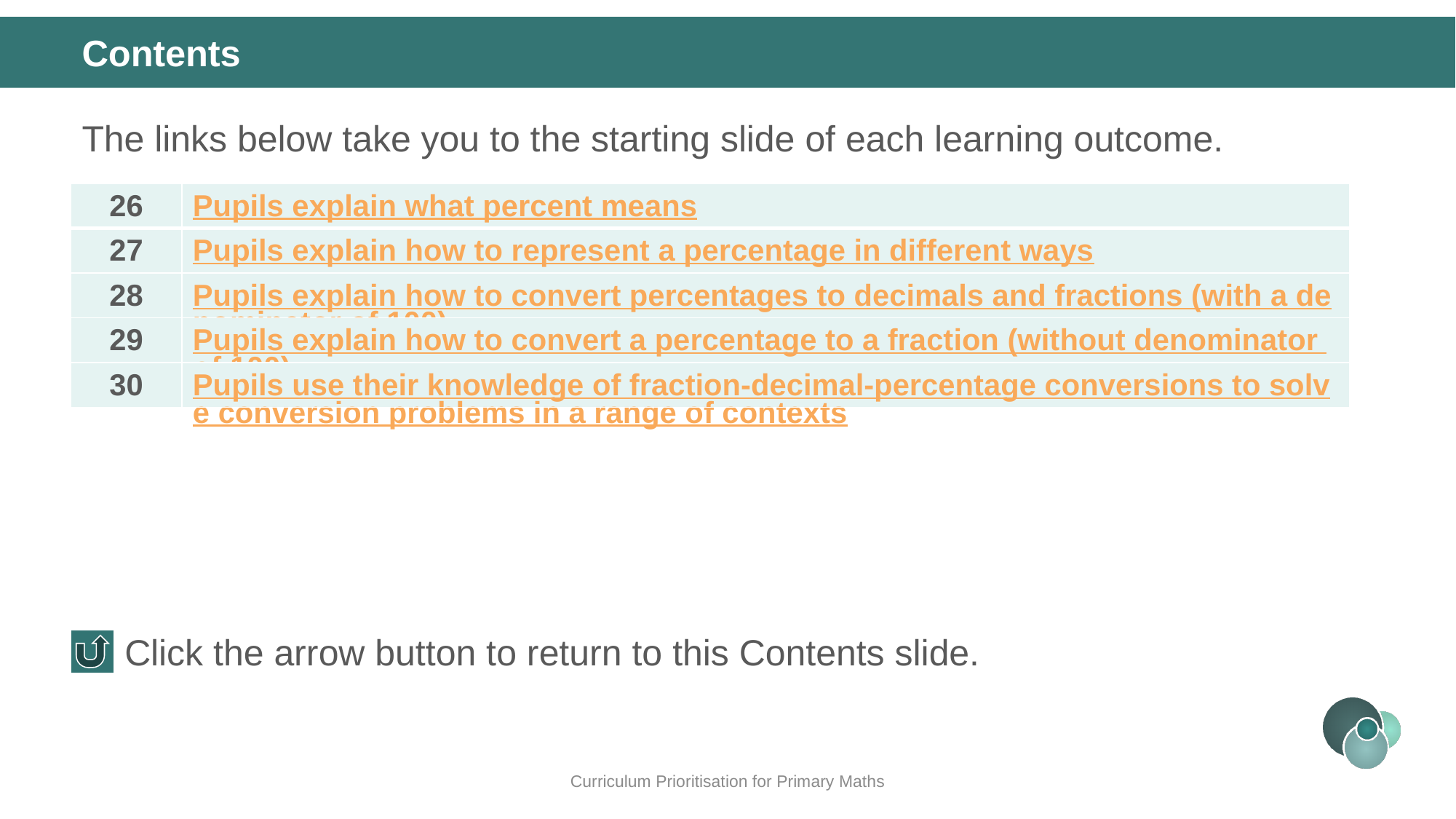

Contents
The links below take you to the starting slide of each learning outcome.
| 26 | Pupils explain what percent means |
| --- | --- |
| 27 | Pupils explain how to represent a percentage in different ways |
| 28 | Pupils explain how to convert percentages to decimals and fractions (with a denominator of 100) |
| 29 | Pupils explain how to convert a percentage to a fraction (without denominator of 100) |
| 30 | Pupils use their knowledge of fraction-decimal-percentage conversions to solve conversion problems in a range of contexts |
Click the arrow button to return to this Contents slide.

Curriculum Prioritisation for Primary Maths